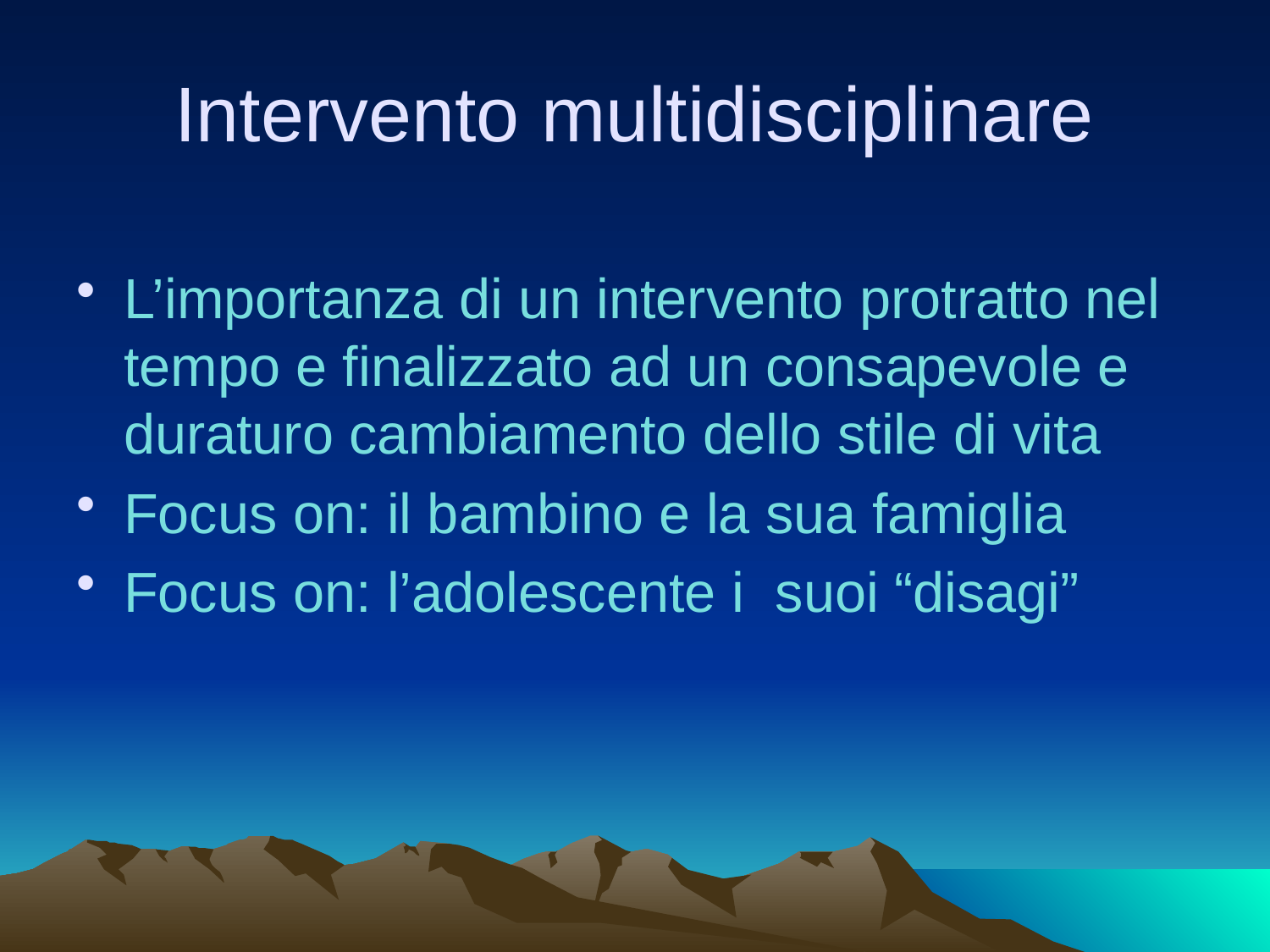

# Intervento multidisciplinare
L’importanza di un intervento protratto nel tempo e finalizzato ad un consapevole e duraturo cambiamento dello stile di vita
Focus on: il bambino e la sua famiglia
Focus on: l’adolescente i  suoi “disagi”